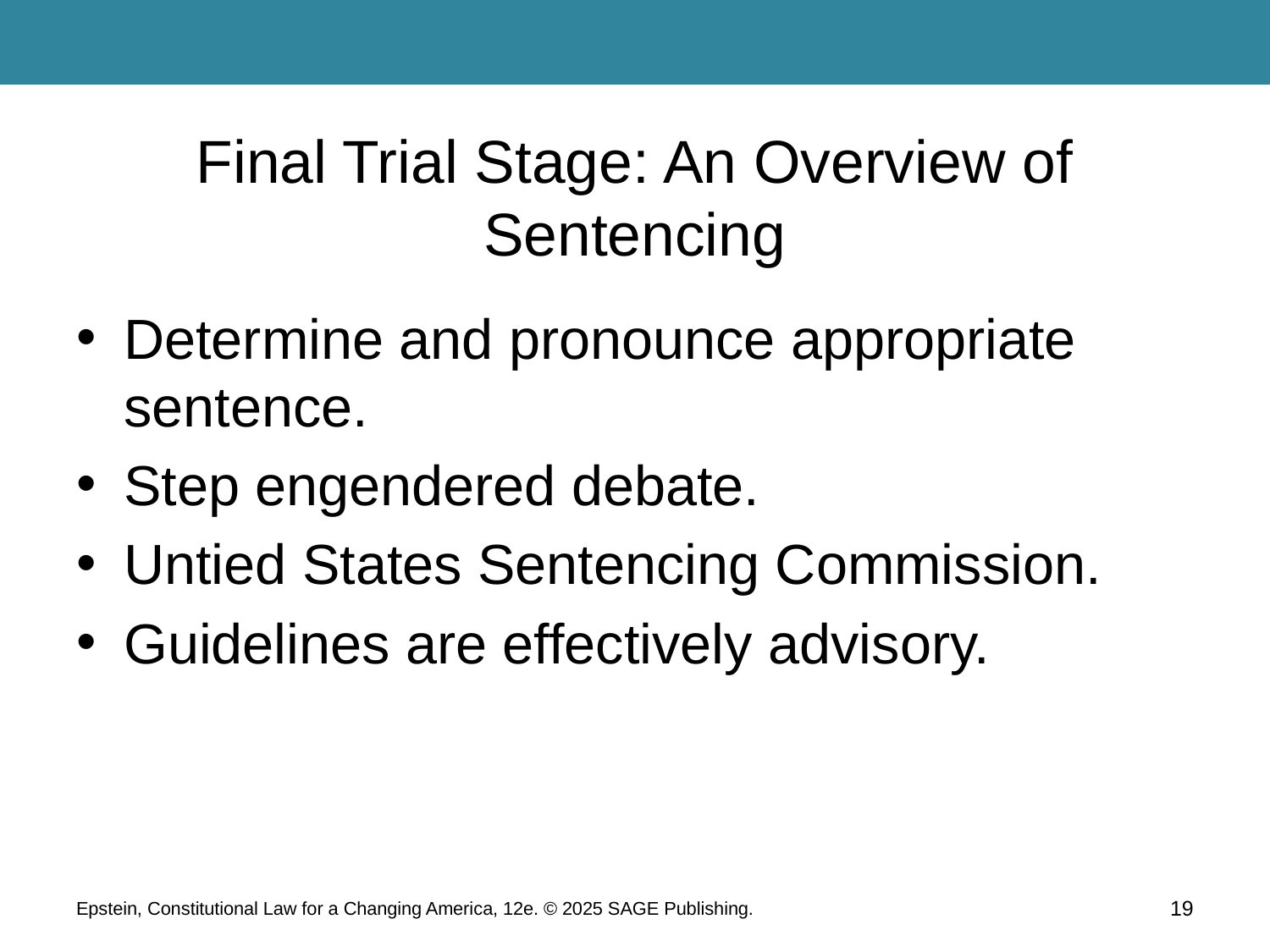

# Final Trial Stage: An Overview of Sentencing
Determine and pronounce appropriate sentence.
Step engendered debate.
Untied States Sentencing Commission.
Guidelines are effectively advisory.
Epstein, Constitutional Law for a Changing America, 12e. © 2025 SAGE Publishing.
19